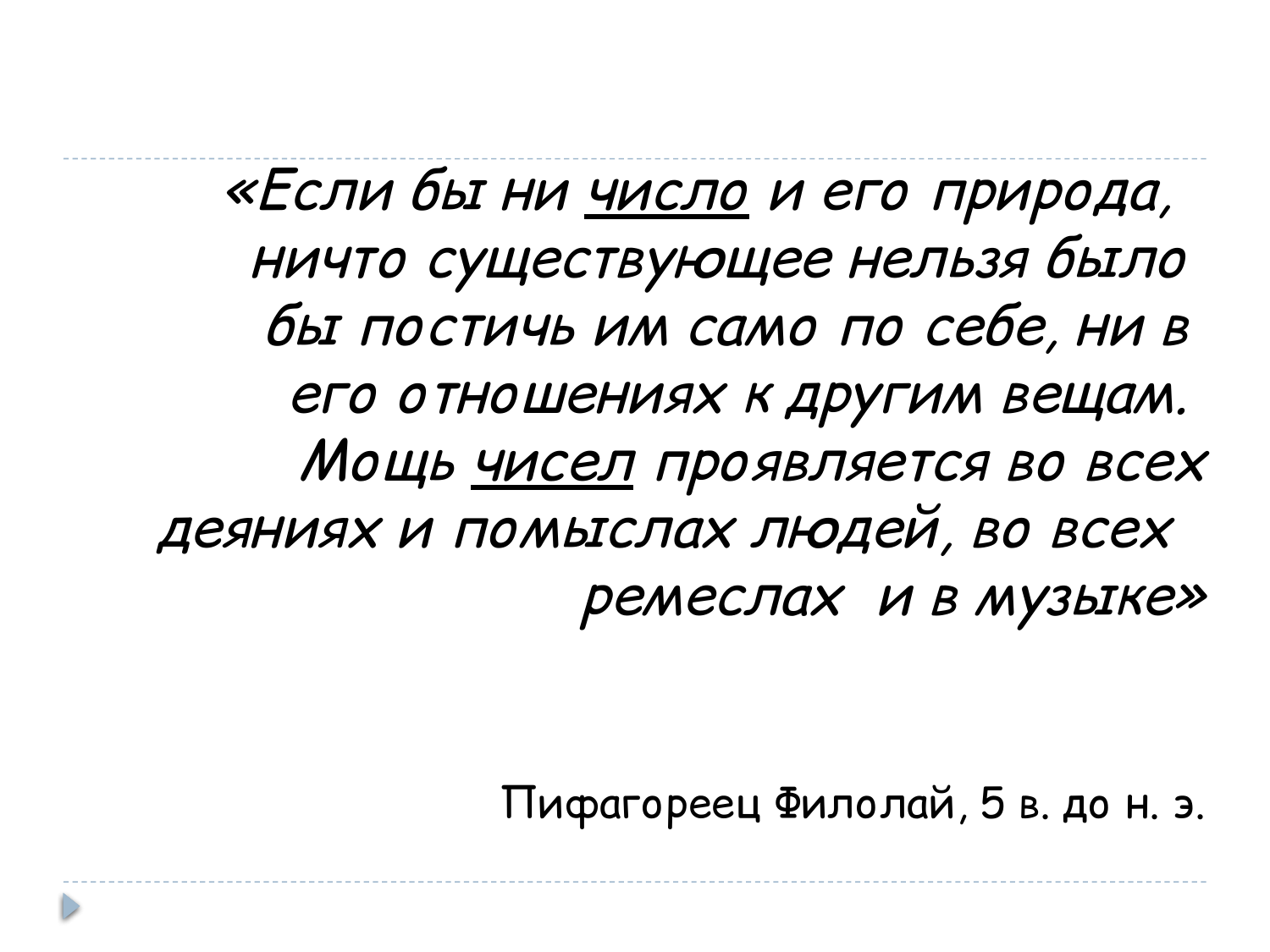

# «Если бы ни число и его природа, ничто существующее нельзя было бы постичь им само по себе, ни в его отношениях к другим вещам. Мощь чисел проявляется во всех деяниях и помыслах людей, во всех ремеслах  и в музыке» Пифагореец Филолай, 5 в. до н. э.